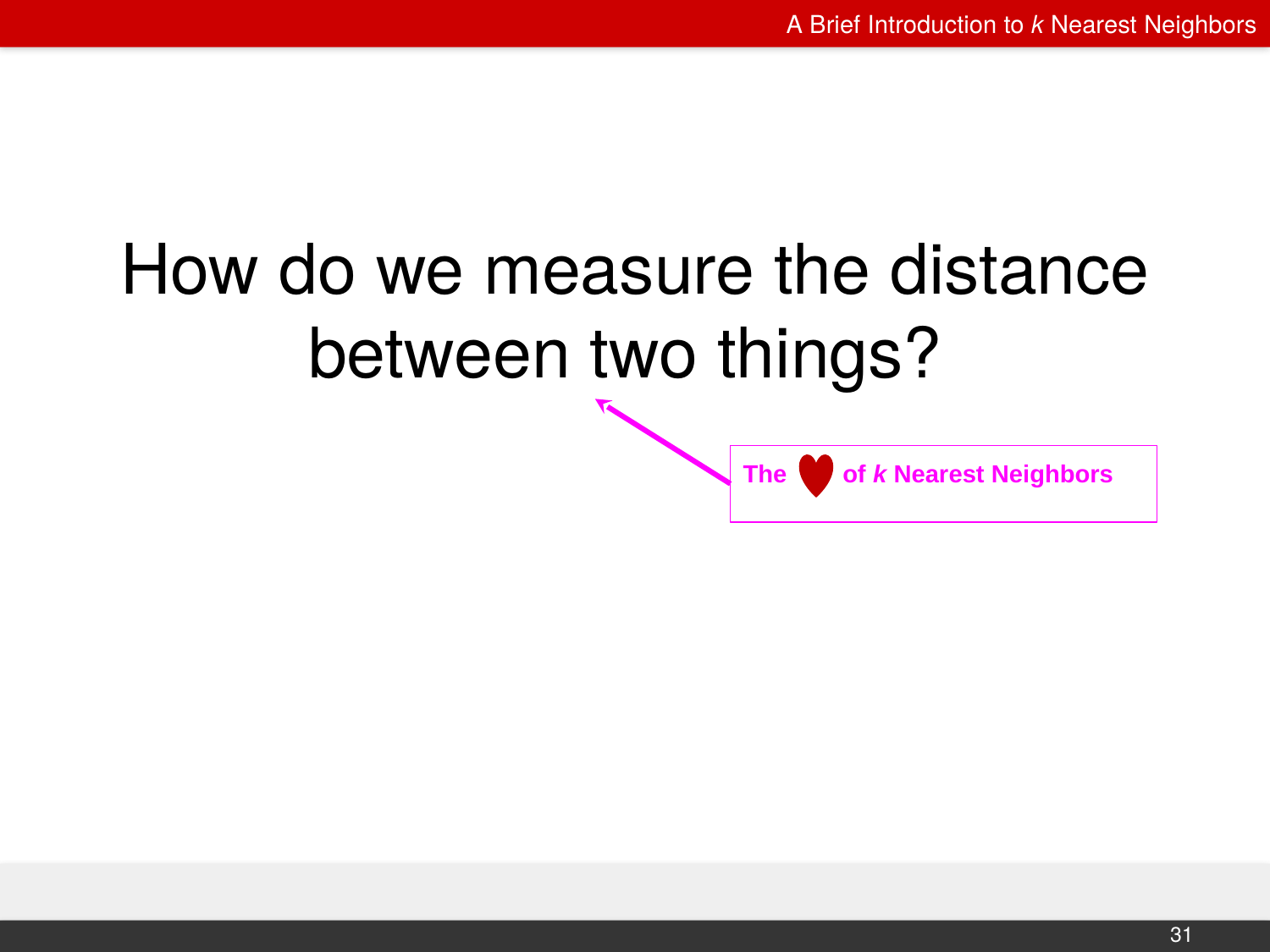

# How do we measure the distance between two things?
The        of k Nearest Neighbors

31